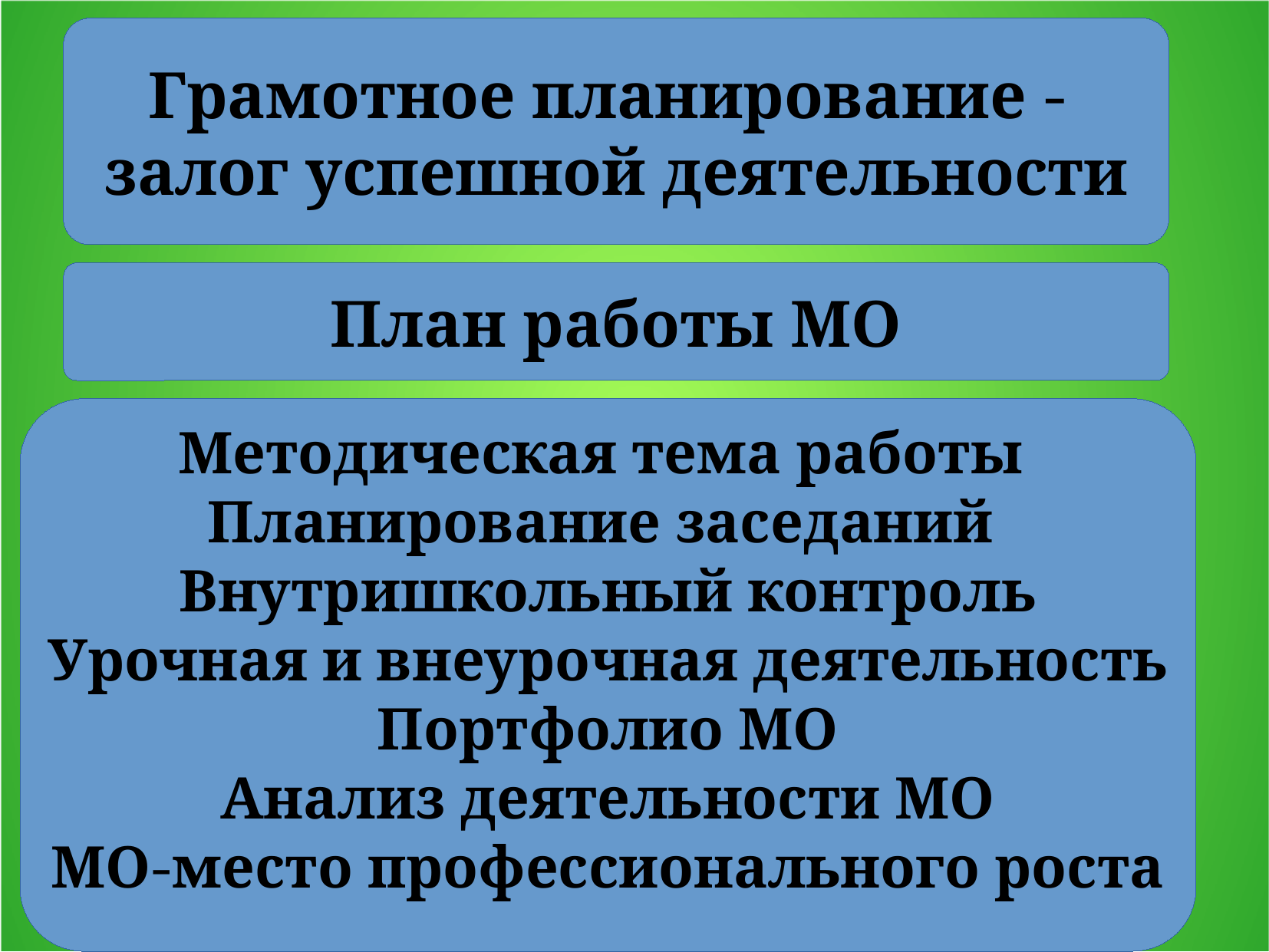

Грамотное планирование -
залог успешной деятельности

План работы МО

Методическая тема работы
Планирование заседаний
Внутришкольный контроль
Урочная и внеурочная деятельность
Портфолио МО
Анализ деятельности МО
МО-место профессионального роста